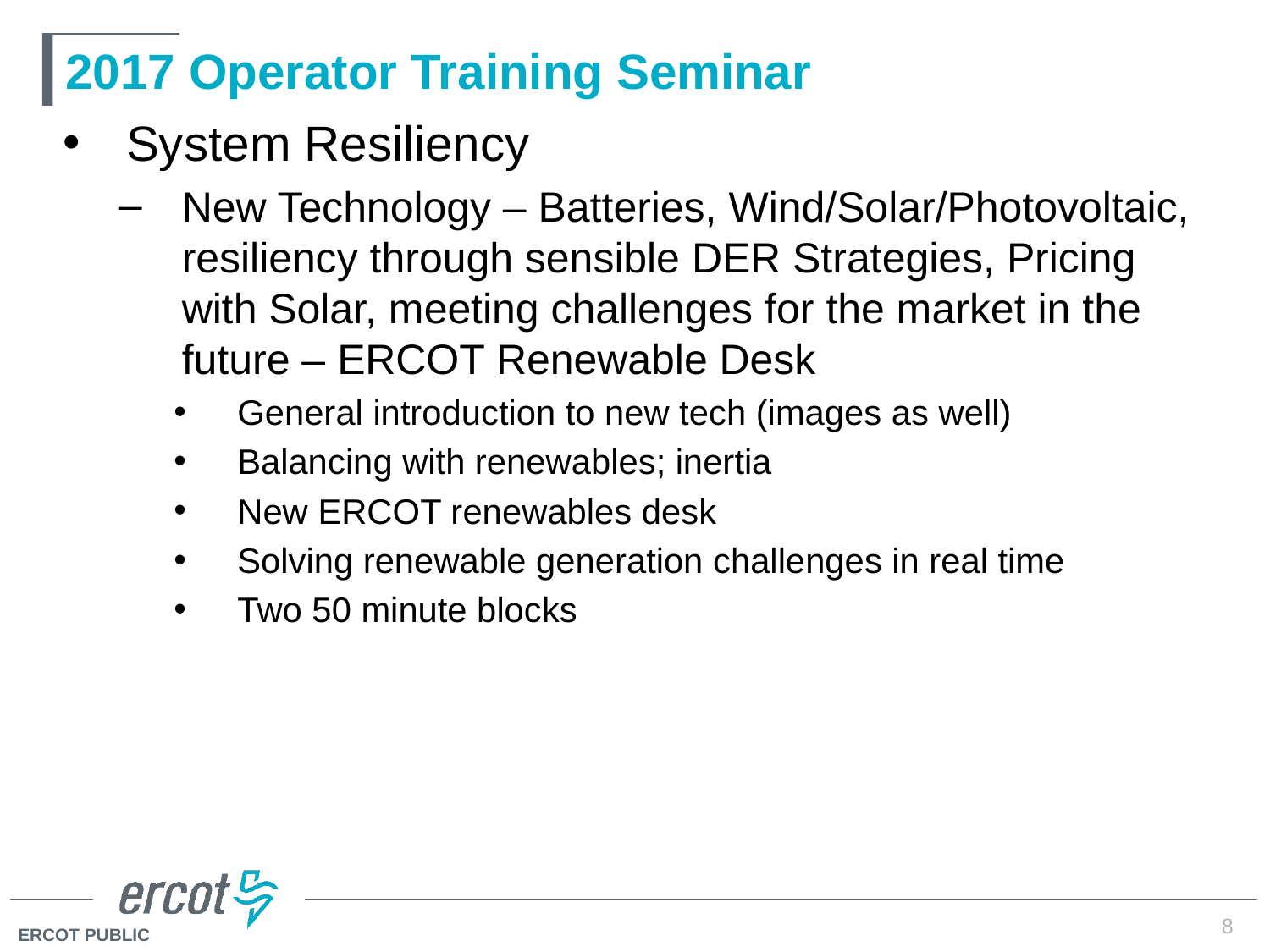

# 2017 Operator Training Seminar
System Resiliency
New Technology – Batteries, Wind/Solar/Photovoltaic, resiliency through sensible DER Strategies, Pricing with Solar, meeting challenges for the market in the future – ERCOT Renewable Desk
General introduction to new tech (images as well)
Balancing with renewables; inertia
New ERCOT renewables desk
Solving renewable generation challenges in real time
Two 50 minute blocks
8